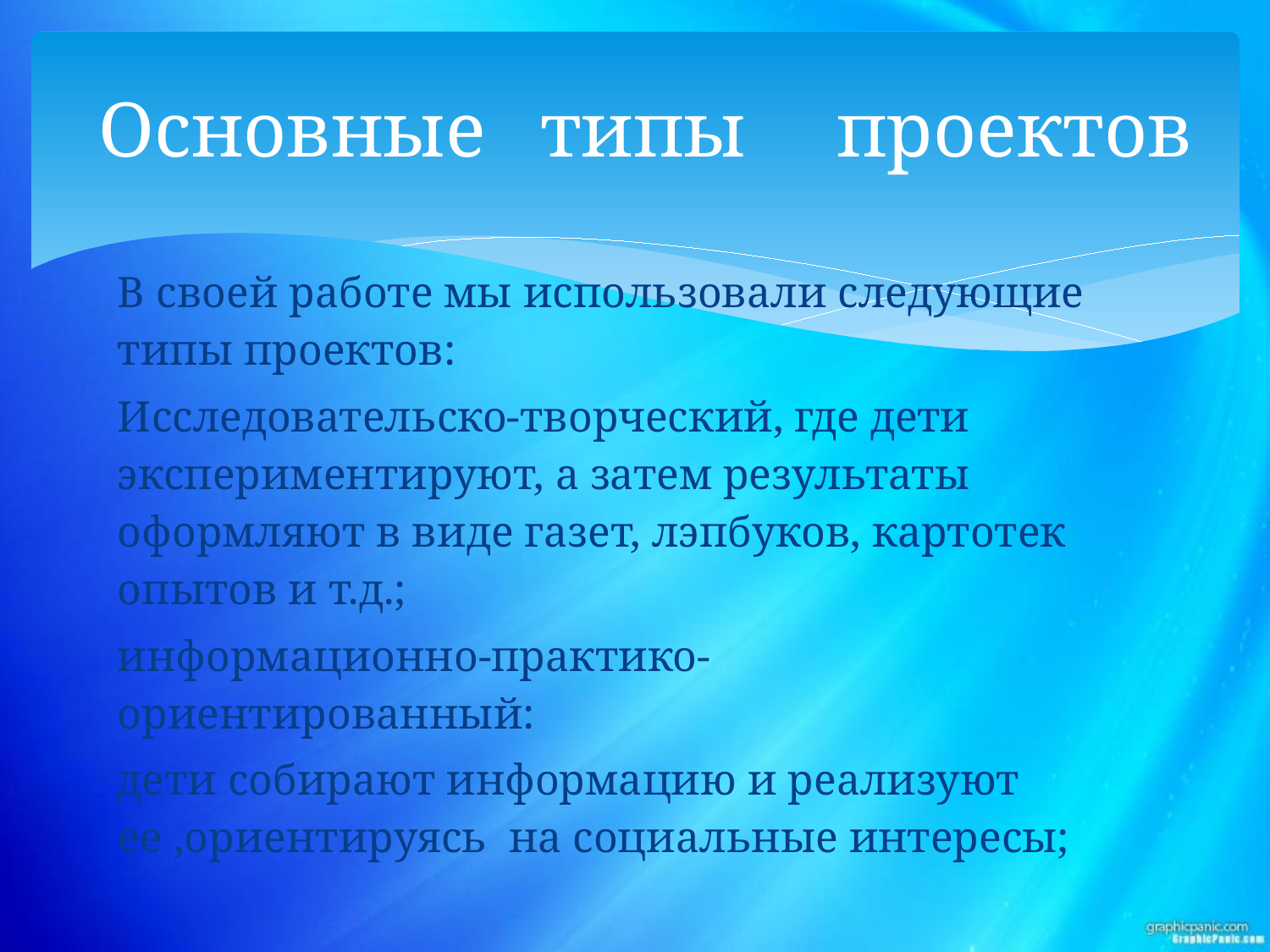

# Основные   типы     проектов
В своей работе мы использовали следующие типы проектов:
Исследовательско-творческий, где дети экспериментируют, а затем результаты оформляют в виде газет, лэпбуков, картотек опытов и т.д.;
информационно-практико-ориентированный:
дети собирают информацию и реализуют ее ,ориентируясь  на социальные интересы;